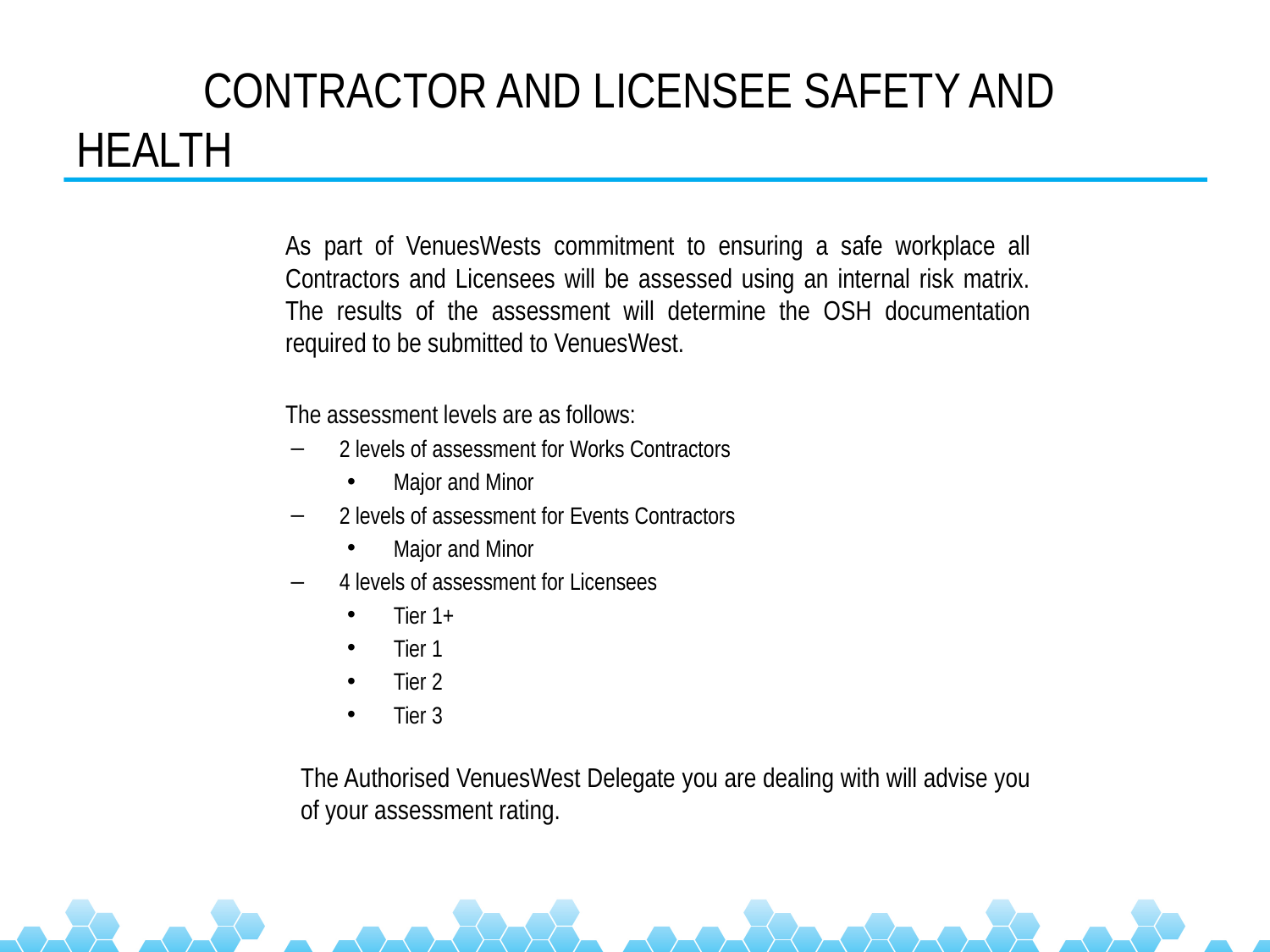

# CONTRACTOR AND LICENSEE SAFETY AND HEALTH
	As part of VenuesWests commitment to ensuring a safe workplace all Contractors and Licensees will be assessed using an internal risk matrix. The results of the assessment will determine the OSH documentation required to be submitted to VenuesWest.

	The assessment levels are as follows:
2 levels of assessment for Works Contractors
Major and Minor
2 levels of assessment for Events Contractors
Major and Minor
4 levels of assessment for Licensees
Tier 1+
Tier 1
Tier 2
Tier 3

The Authorised VenuesWest Delegate you are dealing with will advise you of your assessment rating.